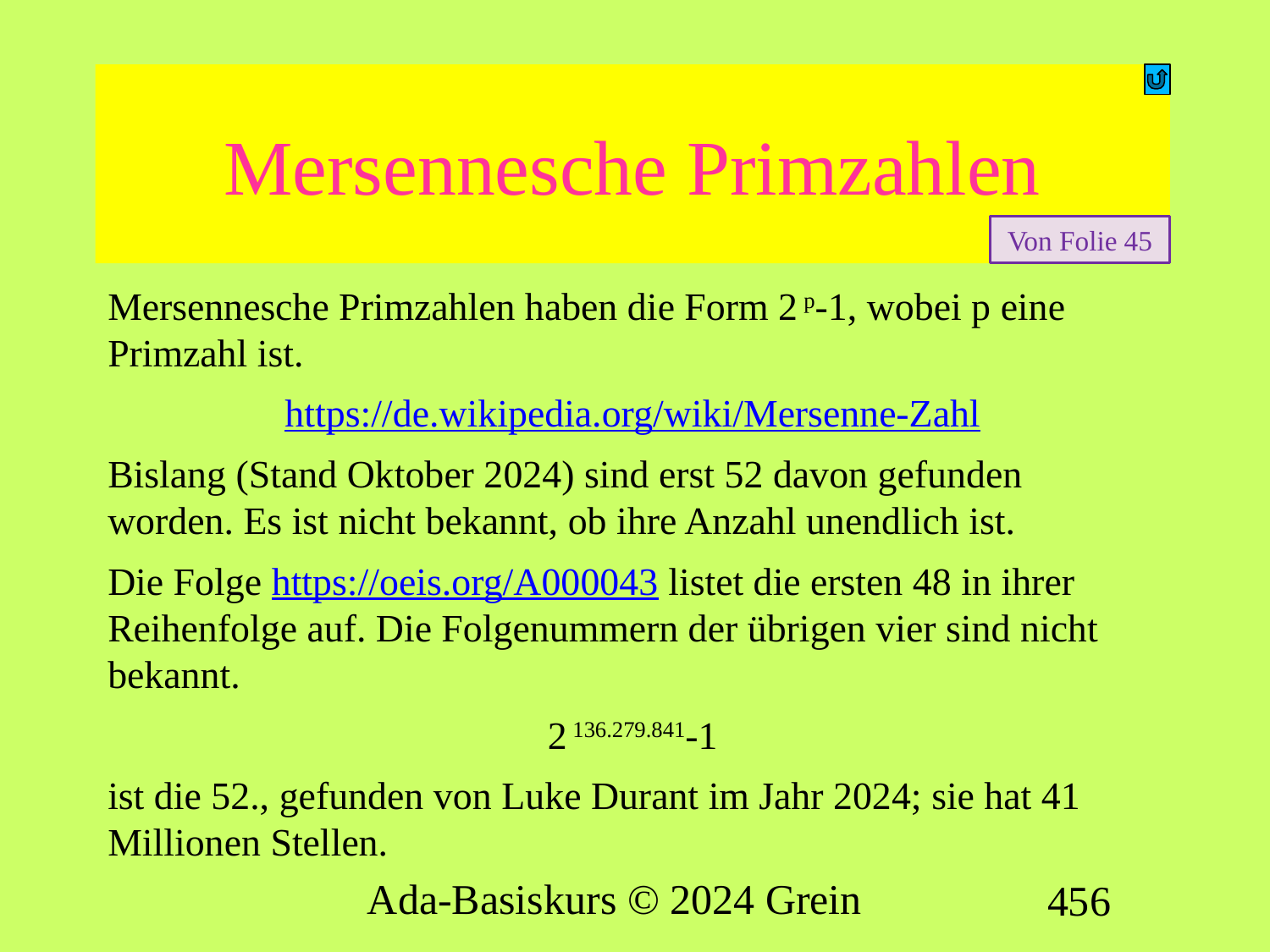

# Mersennesche Primzahlen

Von Folie 45
Mersennesche Primzahlen haben die Form 2 p-1, wobei p eine Primzahl ist.
https://de.wikipedia.org/wiki/Mersenne-Zahl
Bislang (Stand Oktober 2024) sind erst 52 davon gefunden worden. Es ist nicht bekannt, ob ihre Anzahl unendlich ist.
Die Folge https://oeis.org/A000043 listet die ersten 48 in ihrer Reihenfolge auf. Die Folgenummern der übrigen vier sind nicht bekannt.
2 136.279.841-1
ist die 52., gefunden von Luke Durant im Jahr 2024; sie hat 41 Millionen Stellen.
Ada-Basiskurs © 2024 Grein
456